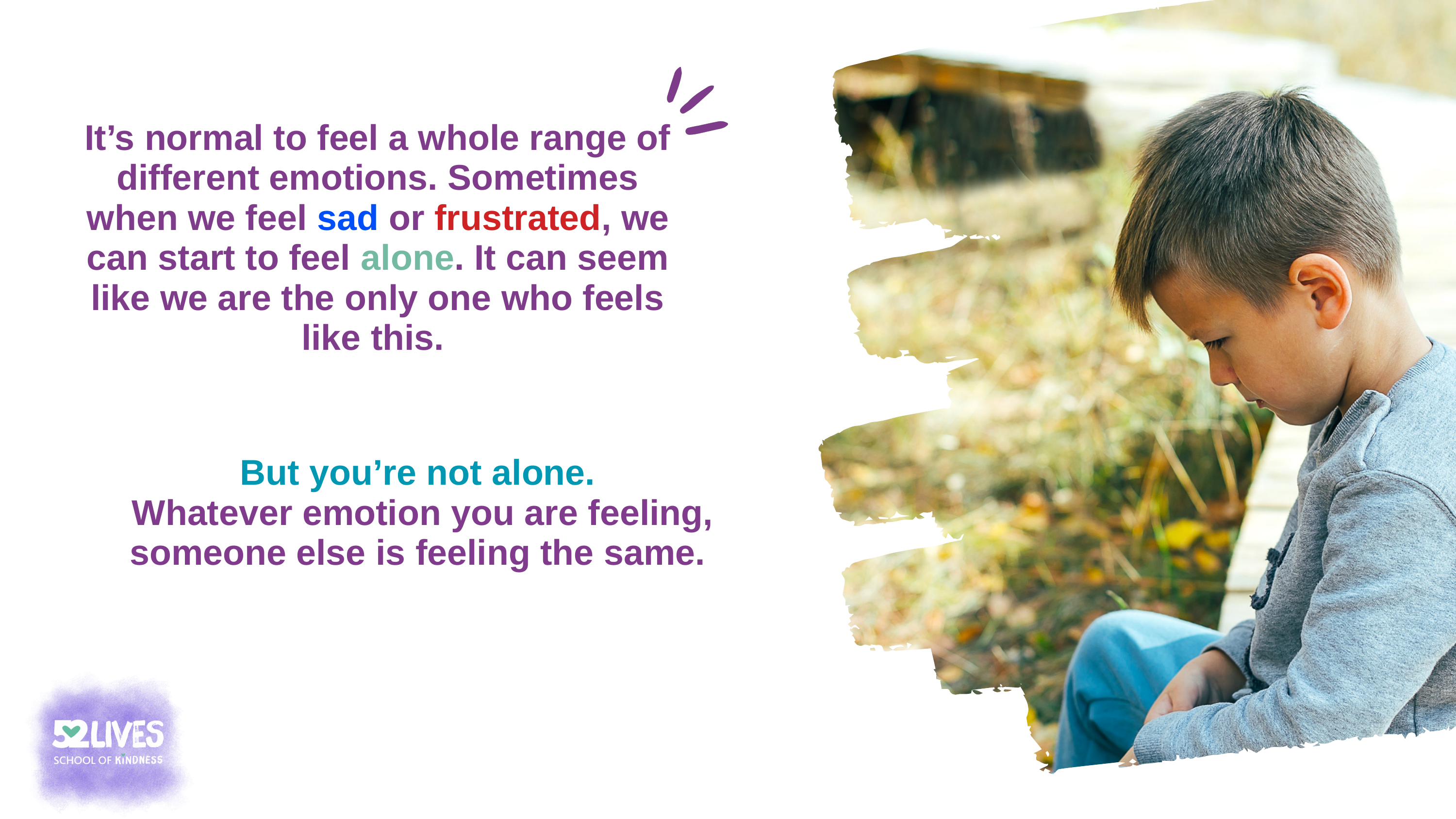

It’s normal to feel a whole range of different emotions. Sometimes when we feel sad or frustrated, we can start to feel alone. It can seem like we are the only one who feels like this.
But you’re not alone.
Whatever emotion you are feeling, someone else is feeling the same.